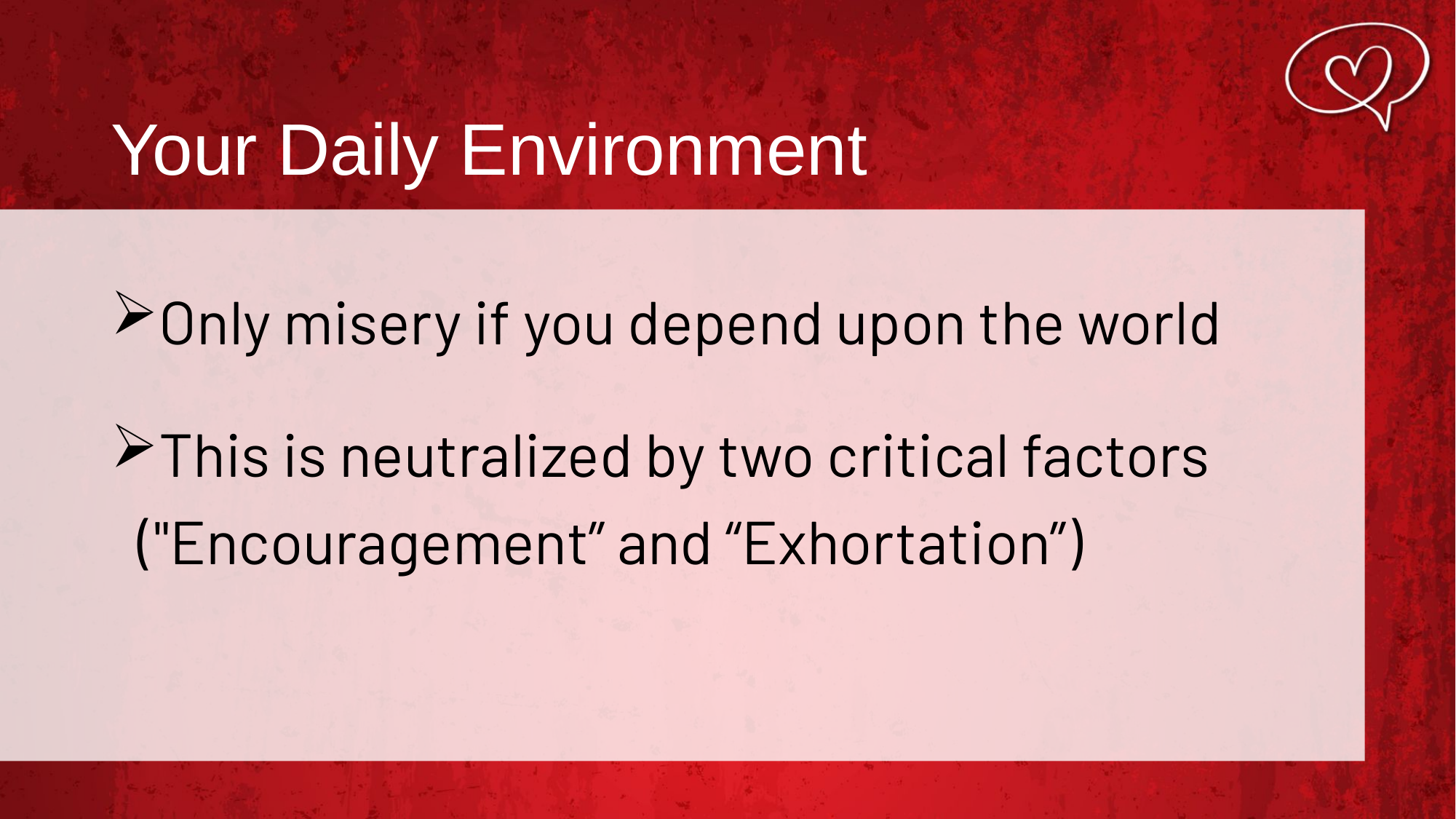

# Your Daily Environment
Only misery if you depend upon the world
This is neutralized by two critical factors ("Encouragement” and “Exhortation”)